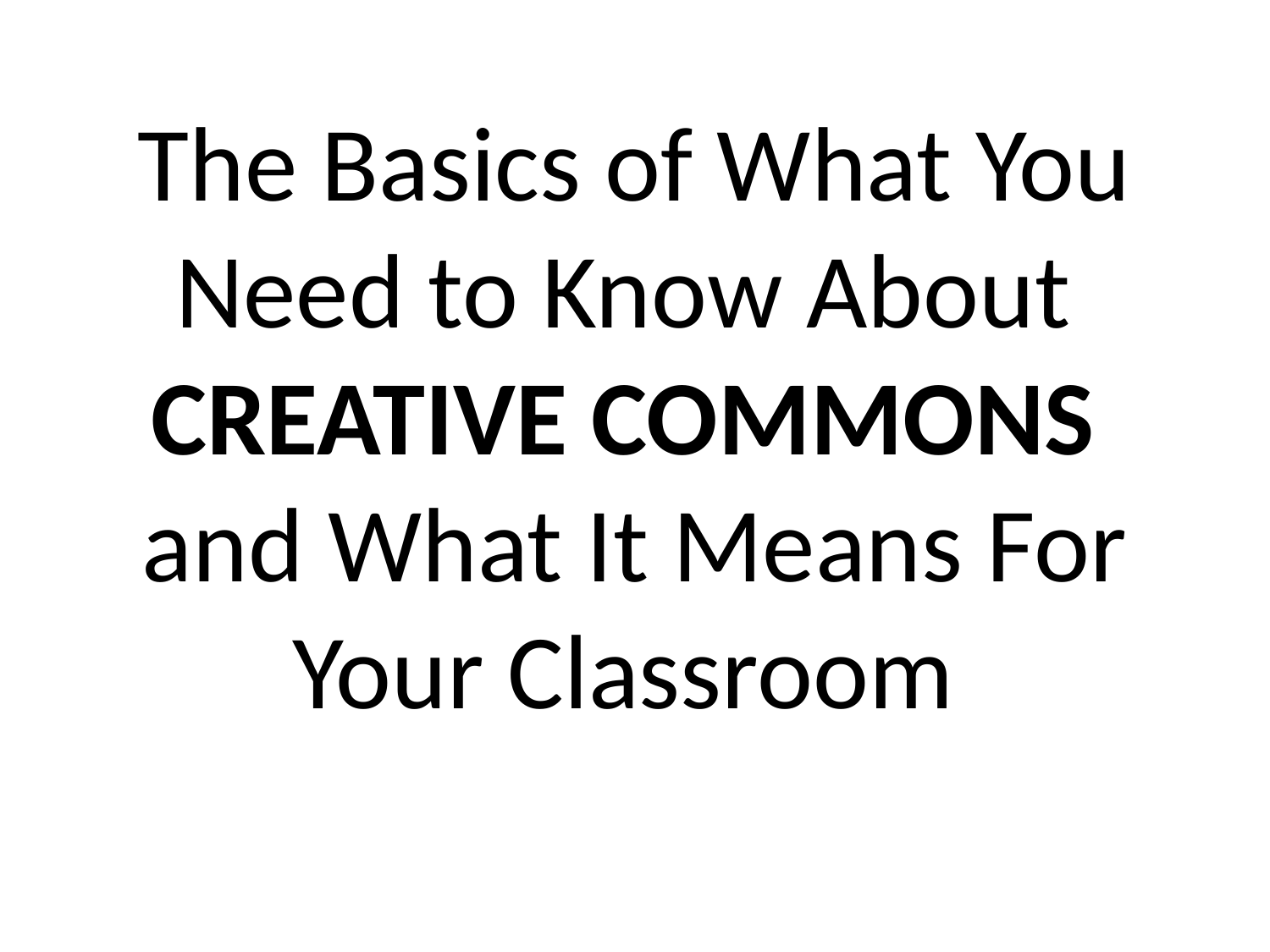

# The Basics of What You Need to Know About CREATIVE COMMONS and What It Means For Your Classroom